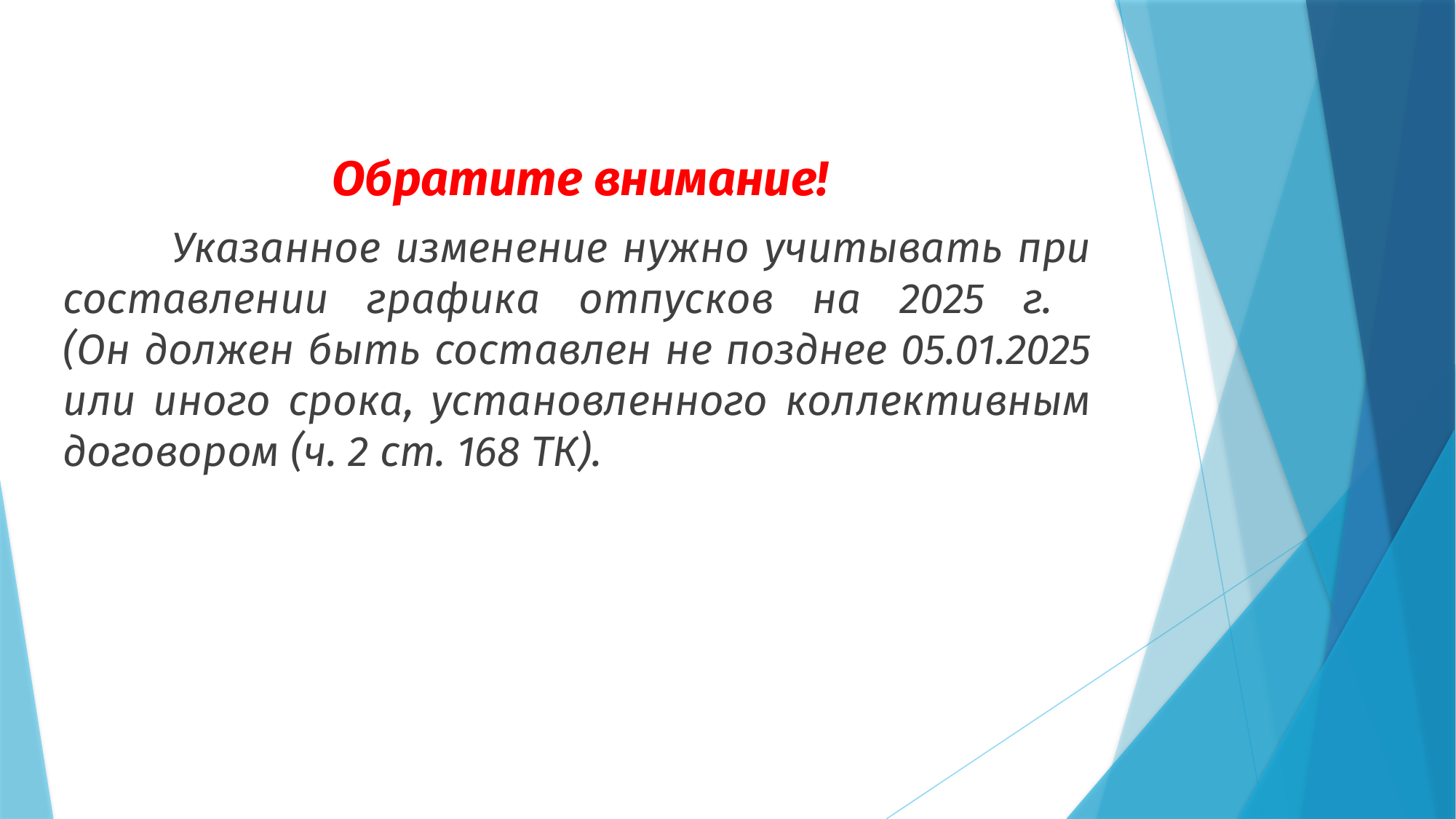

Обратите внимание!
	Указанное изменение нужно учитывать при составлении графика отпусков на 2025 г.
(Он должен быть составлен не позднее 05.01.2025 или иного срока, установленного коллективным договором (ч. 2 ст. 168 ТК).